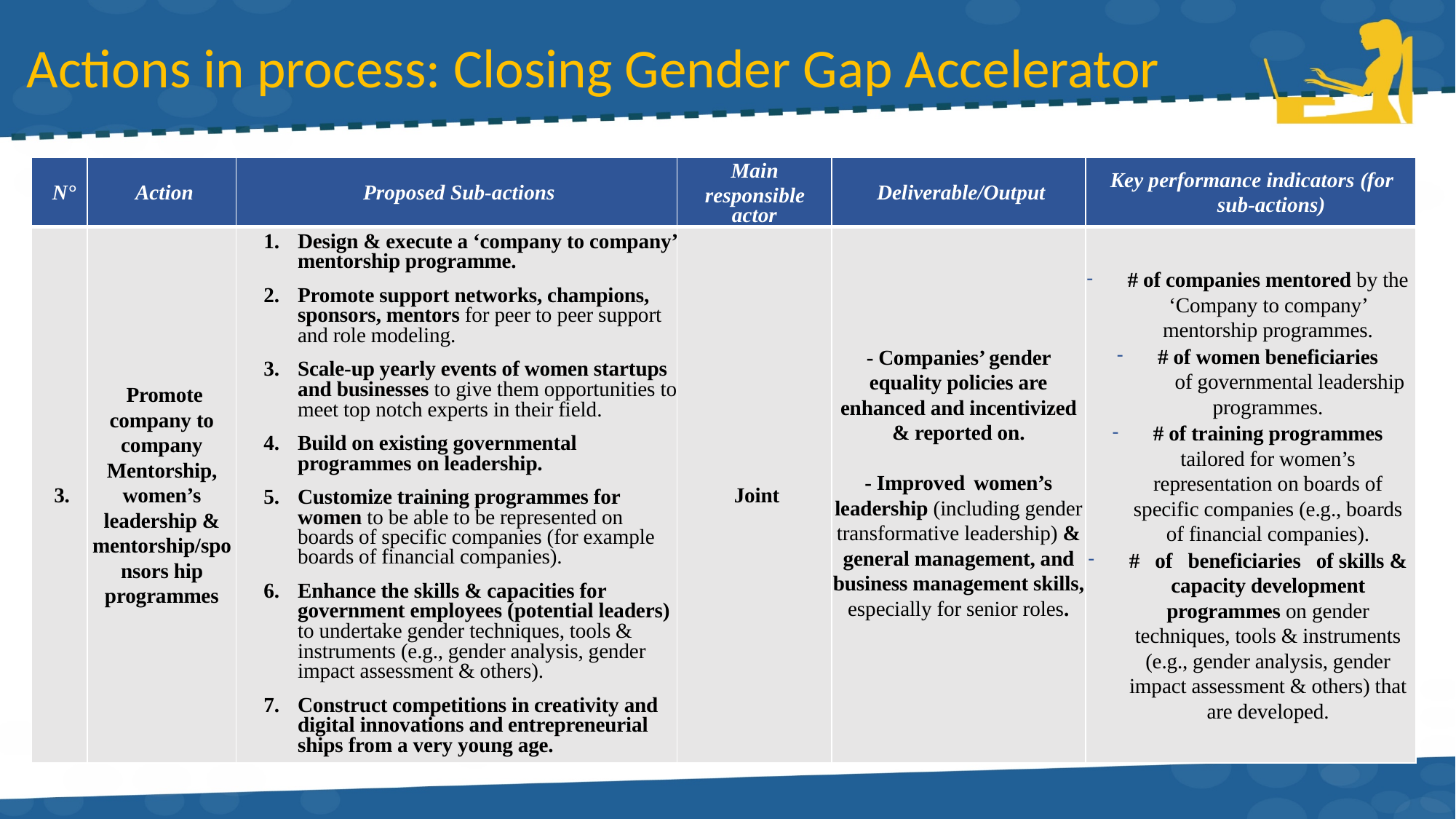

# Actions in process: Closing Gender Gap Accelerator
| N° | Action | Proposed Sub-actions | Main responsible actor | Deliverable/Output | Key performance indicators (for sub-actions) |
| --- | --- | --- | --- | --- | --- |
| 3. | Promote company to company Mentorship, women’s leadership & mentorship/sponsors hip programmes | Design & execute a ‘company to company’ mentorship programme. Promote support networks, champions, sponsors, mentors for peer to peer support and role modeling. Scale-up yearly events of women startups and businesses to give them opportunities to meet top notch experts in their field. Build on existing governmental programmes on leadership. Customize training programmes for women to be able to be represented on boards of specific companies (for example boards of financial companies). Enhance the skills & capacities for government employees (potential leaders) to undertake gender techniques, tools & instruments (e.g., gender analysis, gender impact assessment & others). Construct competitions in creativity and digital innovations and entrepreneurial ships from a very young age. | Joint | - Companies’ gender equality policies are enhanced and incentivized & reported on. - Improved women’s leadership (including gender transformative leadership) & general management, and business management skills, especially for senior roles. | # of companies mentored by the ‘Company to company’ mentorship programmes. # of women beneficiaries of governmental leadership programmes. # of training programmes tailored for women’s representation on boards of specific companies (e.g., boards of financial companies). # of beneficiaries of skills & capacity development programmes on gender techniques, tools & instruments (e.g., gender analysis, gender impact assessment & others) that are developed. |